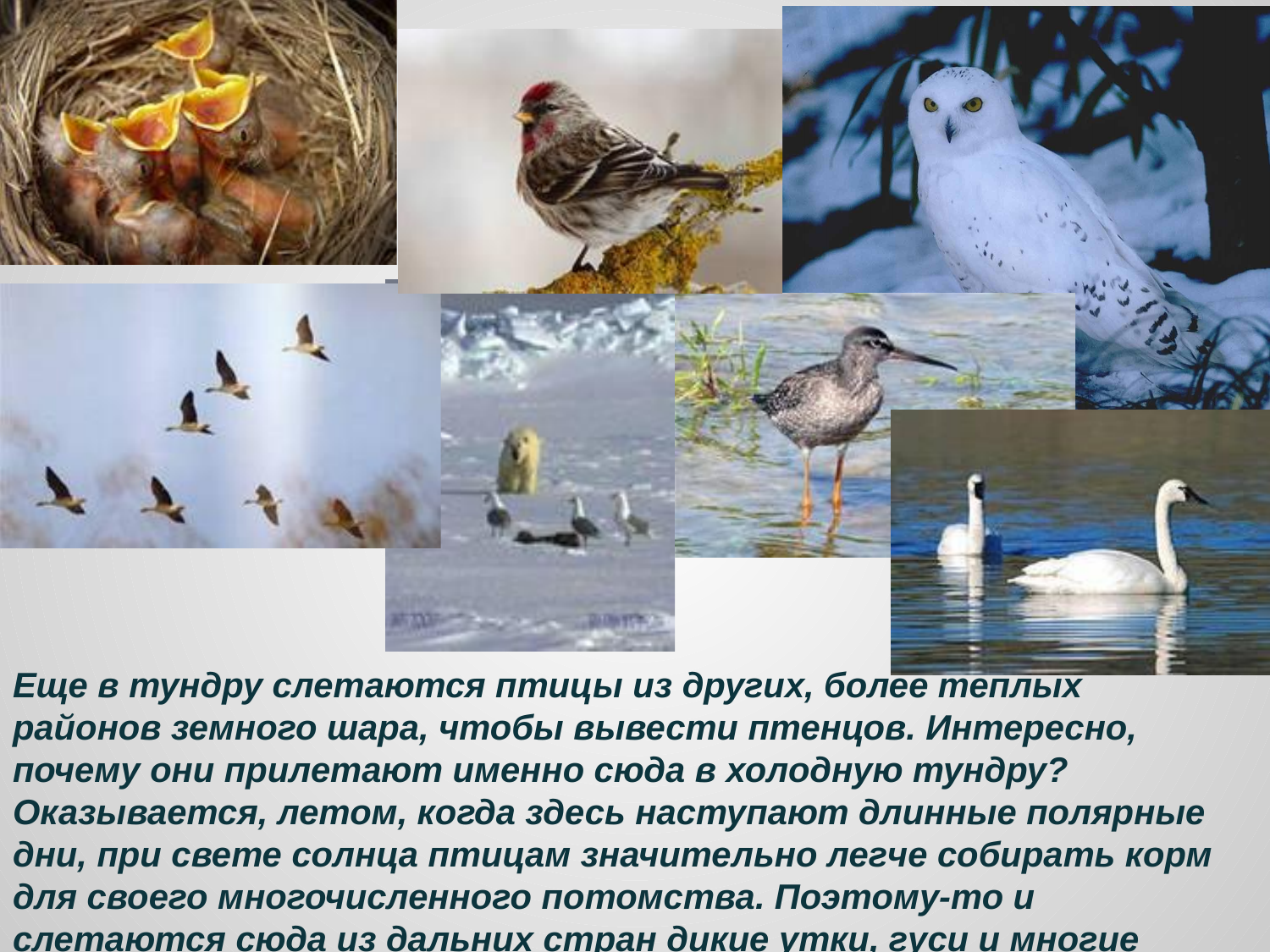

Еще в тундру слетаются птицы из других, более теплых районов земного шара, чтобы вывести птенцов. Интересно, почему они прилетают именно сюда в холодную тундру? Оказывается, летом, когда здесь наступают длинные полярные дни, при свете солнца птицам значительно легче собирать корм для своего многочисленного потомства. Поэтому-то и слетаются сюда из дальних стран дикие утки, гуси и многие другие птицы.